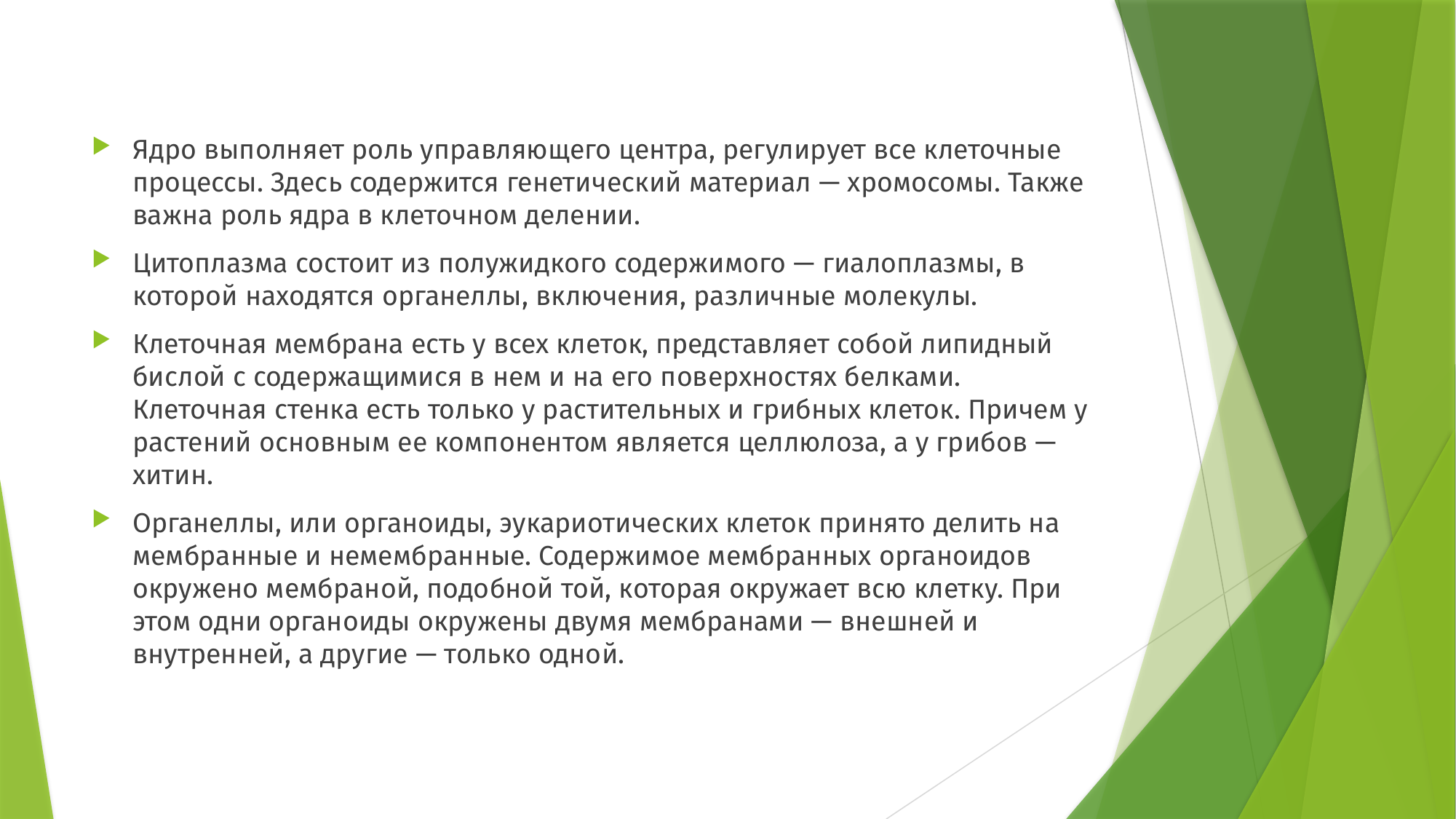

Ядро выполняет роль управляющего центра, регулирует все клеточные процессы. Здесь содержится генетический материал — хромосомы. Также важна роль ядра в клеточном делении.
Цитоплазма состоит из полужидкого содержимого — гиалоплазмы, в которой находятся органеллы, включения, различные молекулы.
Клеточная мембрана есть у всех клеток, представляет собой липидный бислой с содержащимися в нем и на его поверхностях белками. Клеточная стенка есть только у растительных и грибных клеток. Причем у растений основным ее компонентом является целлюлоза, а у грибов — хитин.
Органеллы, или органоиды, эукариотических клеток принято делить на мембранные и немембранные. Содержимое мембранных органоидов окружено мембраной, подобной той, которая окружает всю клетку. При этом одни органоиды окружены двумя мембранами — внешней и внутренней, а другие — только одной.